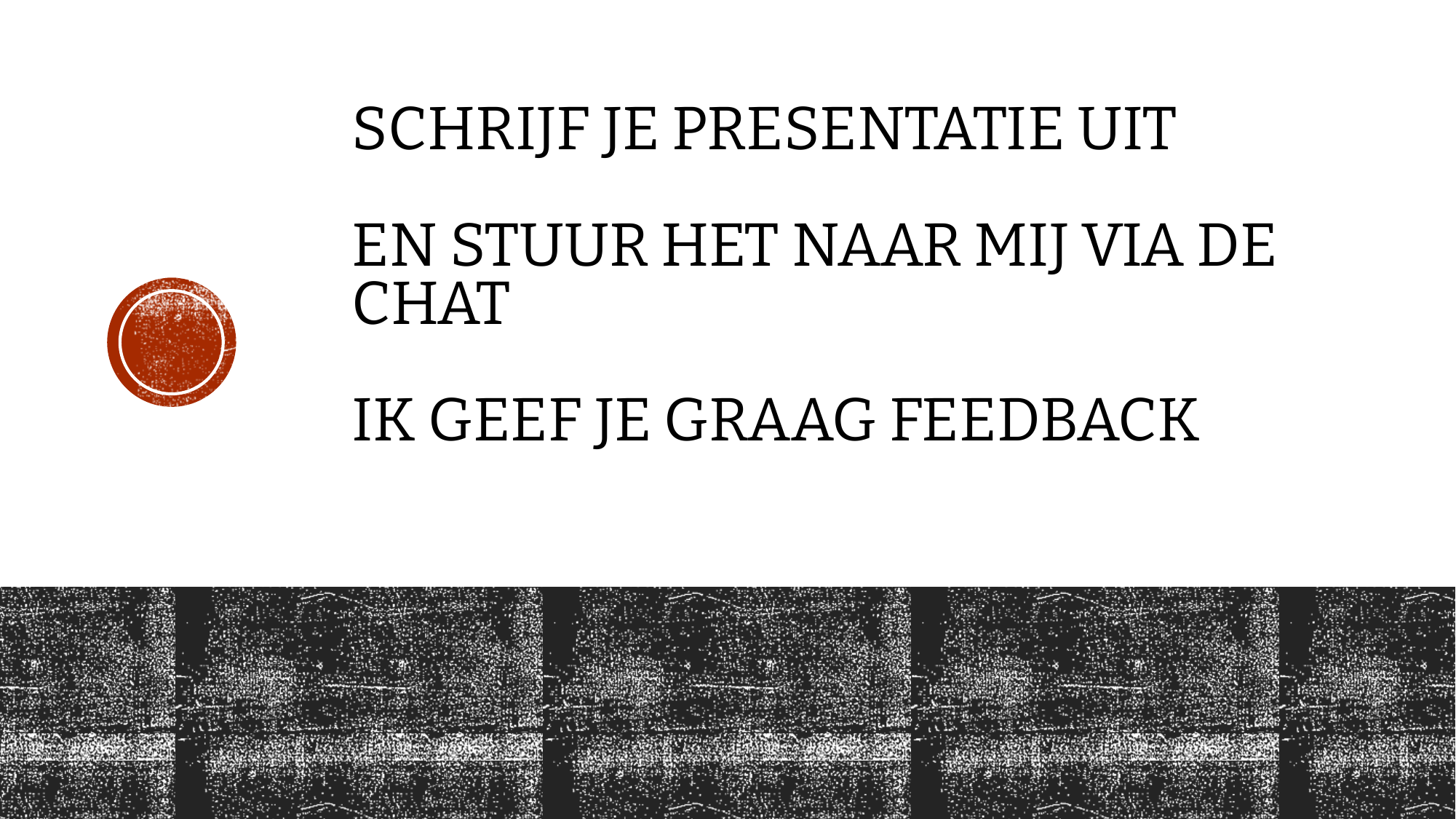

# Schrijf je presentatie uit en stuur het naar mij via de chat IK GEEF JE GRAAG FEEDBACK